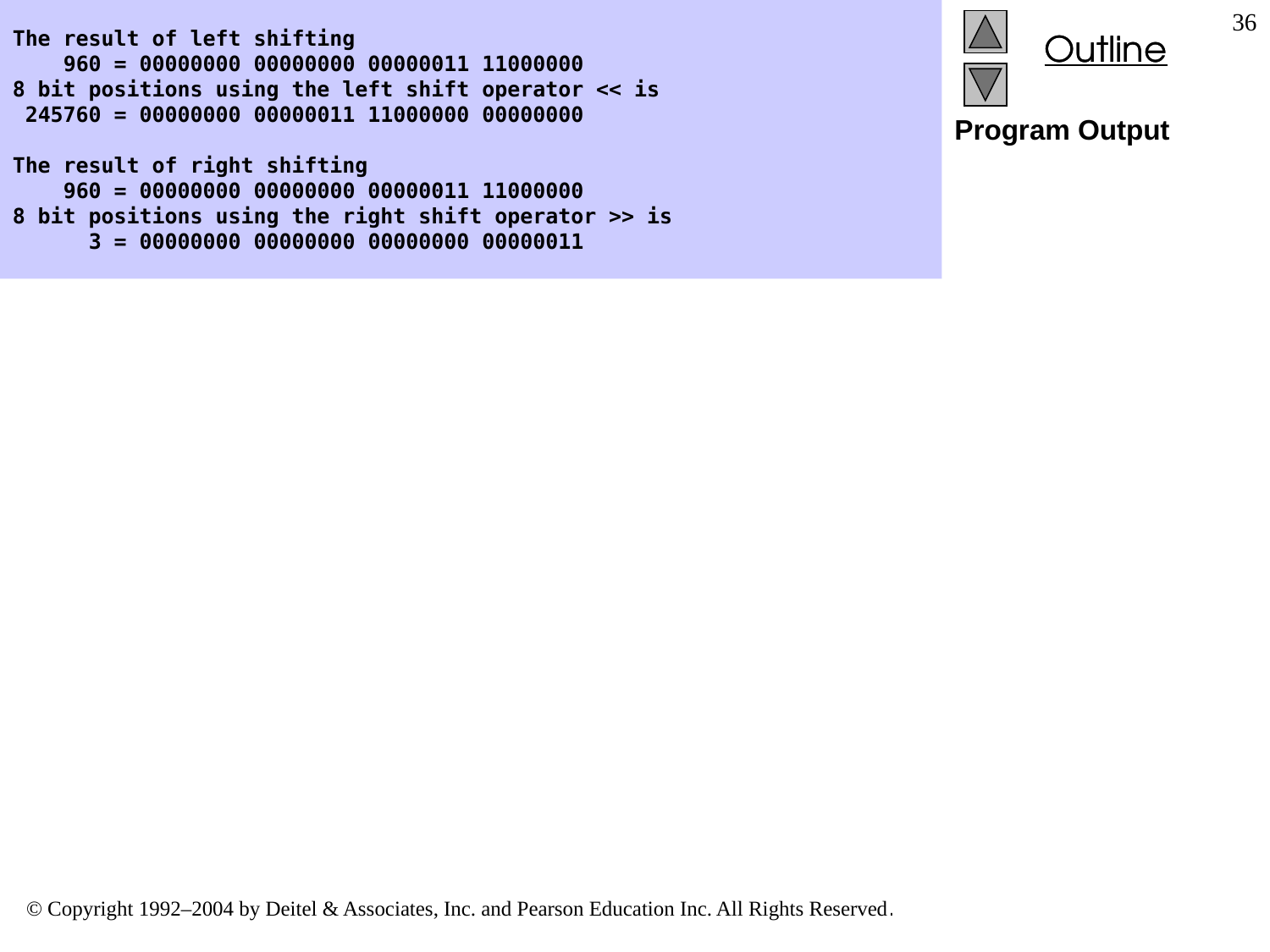

The result of left shifting
    960 = 00000000 00000000 00000011 11000000
8 bit positions using the left shift operator << is
 245760 = 00000000 00000011 11000000 00000000

The result of right shifting
    960 = 00000000 00000000 00000011 11000000
8 bit positions using the right shift operator >> is
      3 = 00000000 00000000 00000000 00000011
36
Program Output